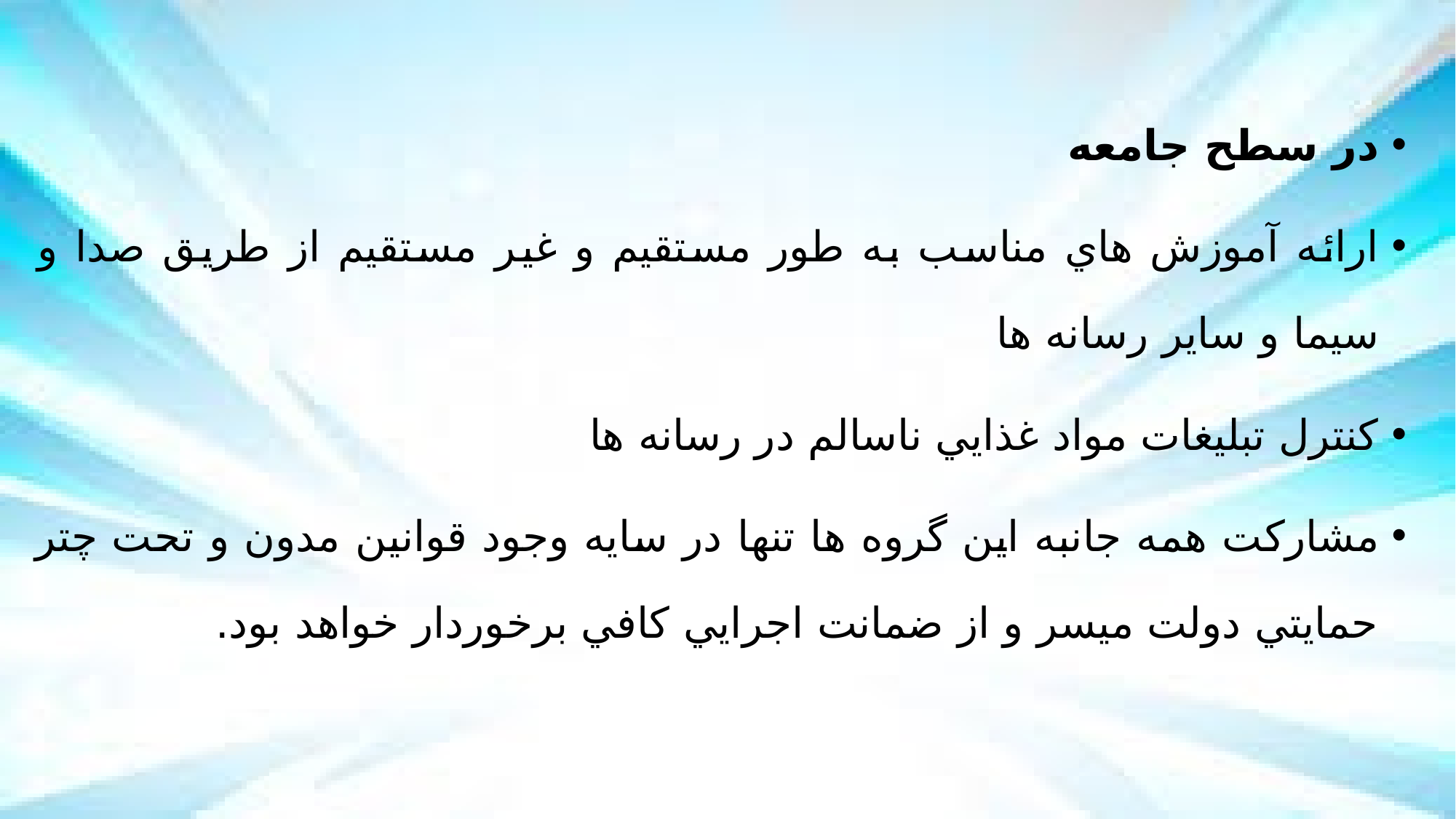

در سطح جامعه
ارائه آموزش هاي مناسب به طور مستقيم و غير مستقيم از طريق صدا و سيما و ساير رسانه ها
كنترل تبليغات مواد غذايي ناسالم در رسانه ها
مشاركت همه جانبه اين گروه ها تنها در سايه وجود قوانين مدون و تحت چتر حمايتي دولت ميسر و از ضمانت اجرايي كافي برخوردار خواهد بود.